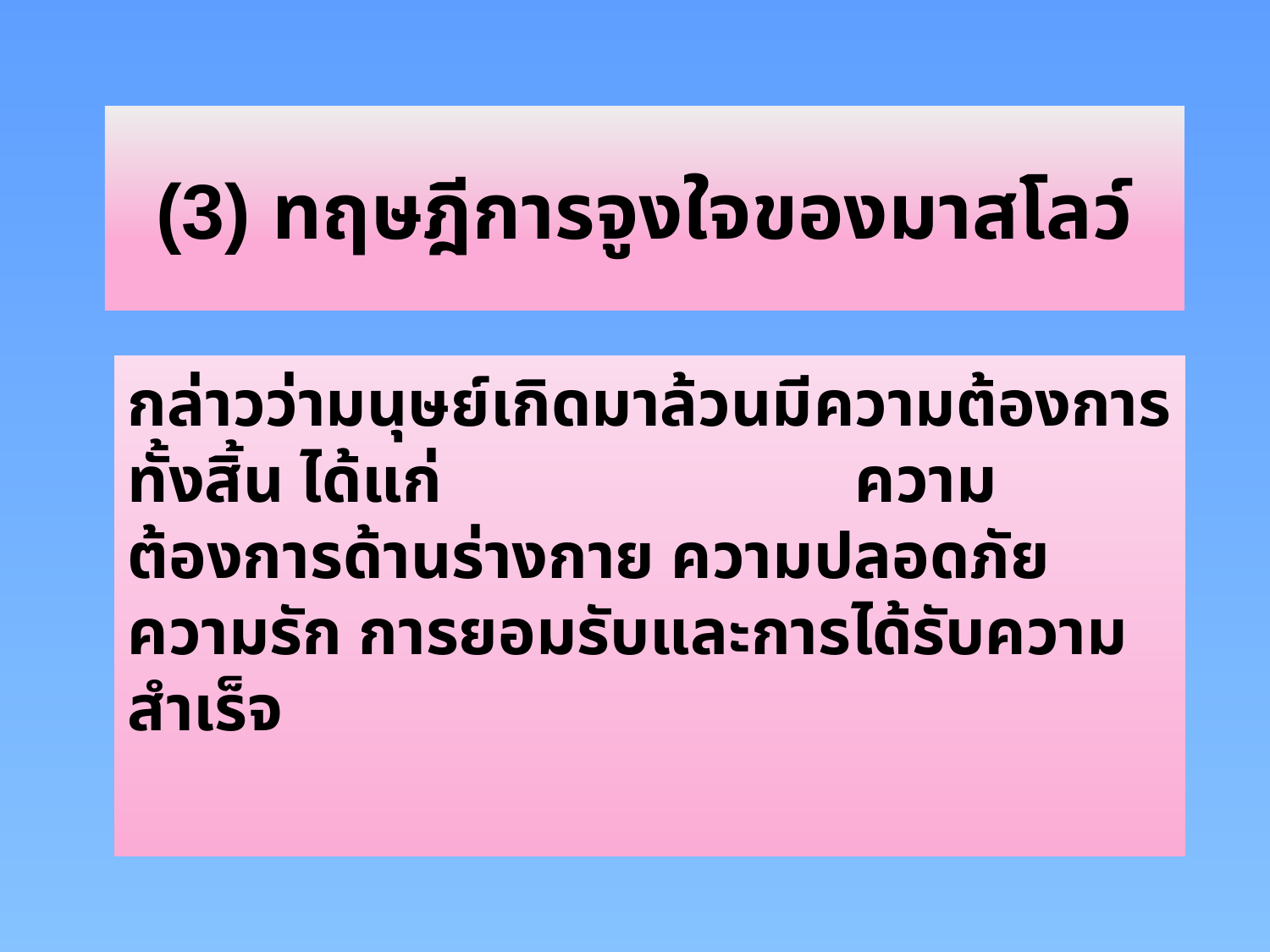

# (3) ทฤษฎีการจูงใจของมาสโลว์
กล่าวว่ามนุษย์เกิดมาล้วนมีความต้องการทั้งสิ้น ได้แก่                         ความต้องการด้านร่างกาย ความปลอดภัย ความรัก การยอมรับและการได้รับความสำเร็จ